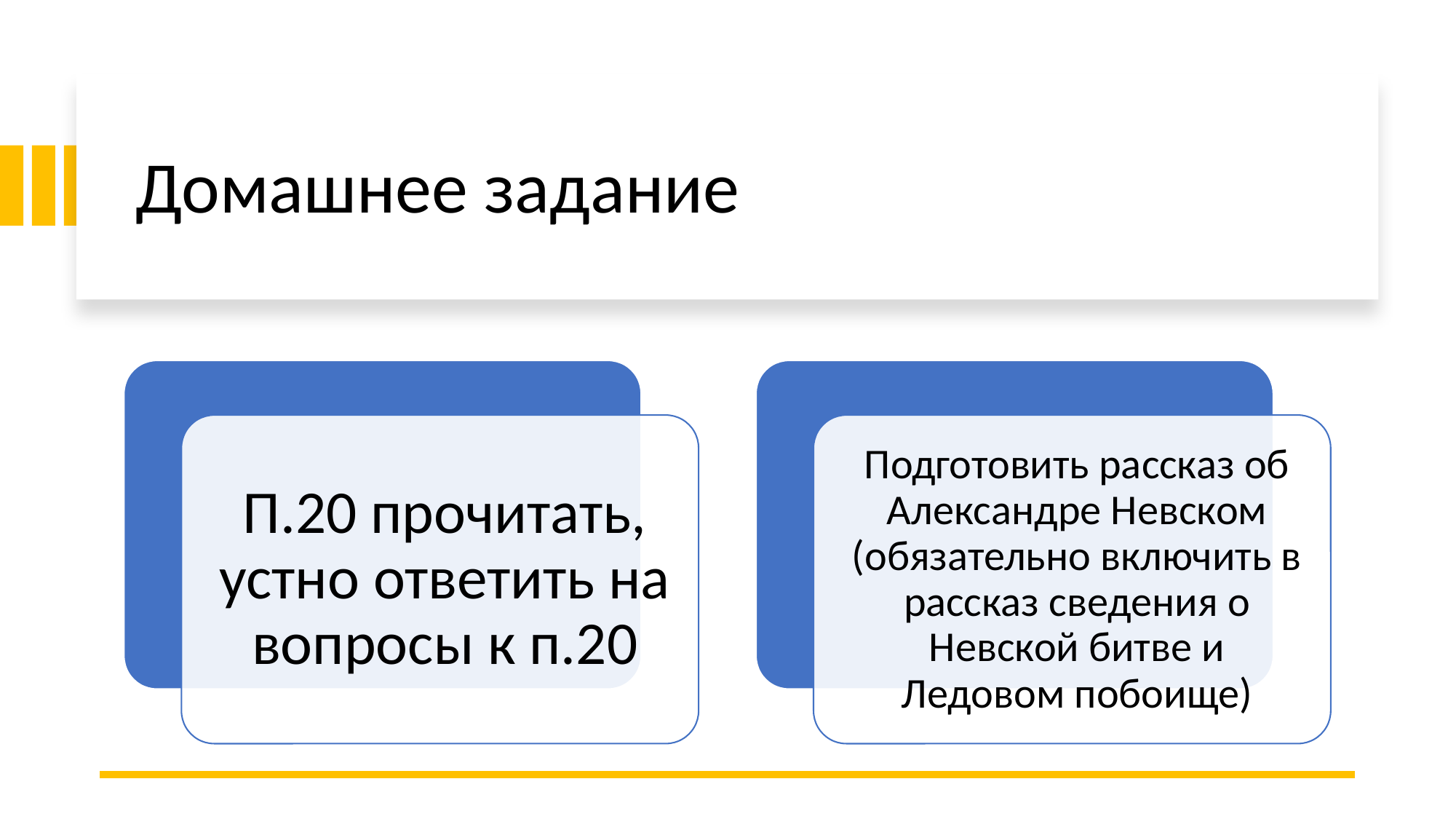

# Домашнее задание

П.20 прочитать, устно ответить на вопросы к п.20
Подготовить рассказ об Александре Невском (обязательно включить в рассказ сведения о Невской битве и Ледовом побоище)